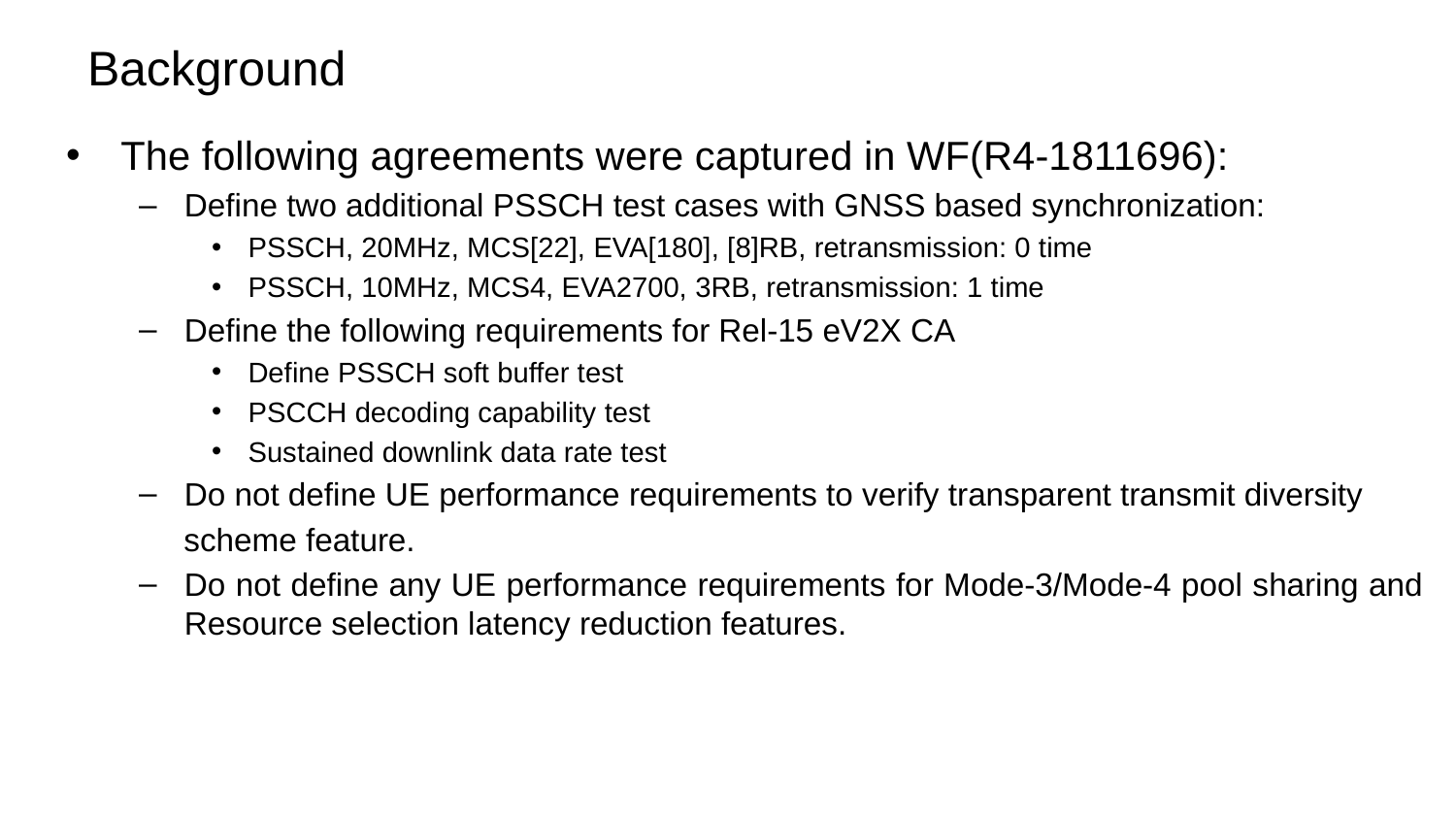

# Background
The following agreements were captured in WF(R4-1811696):
Define two additional PSSCH test cases with GNSS based synchronization:
PSSCH, 20MHz, MCS[22], EVA[180], [8]RB, retransmission: 0 time
PSSCH, 10MHz, MCS4, EVA2700, 3RB, retransmission: 1 time
Define the following requirements for Rel-15 eV2X CA
Define PSSCH soft buffer test
PSCCH decoding capability test
Sustained downlink data rate test
Do not define UE performance requirements to verify transparent transmit diversity
     scheme feature.
Do not define any UE performance requirements for Mode-3/Mode-4 pool sharing and Resource selection latency reduction features.